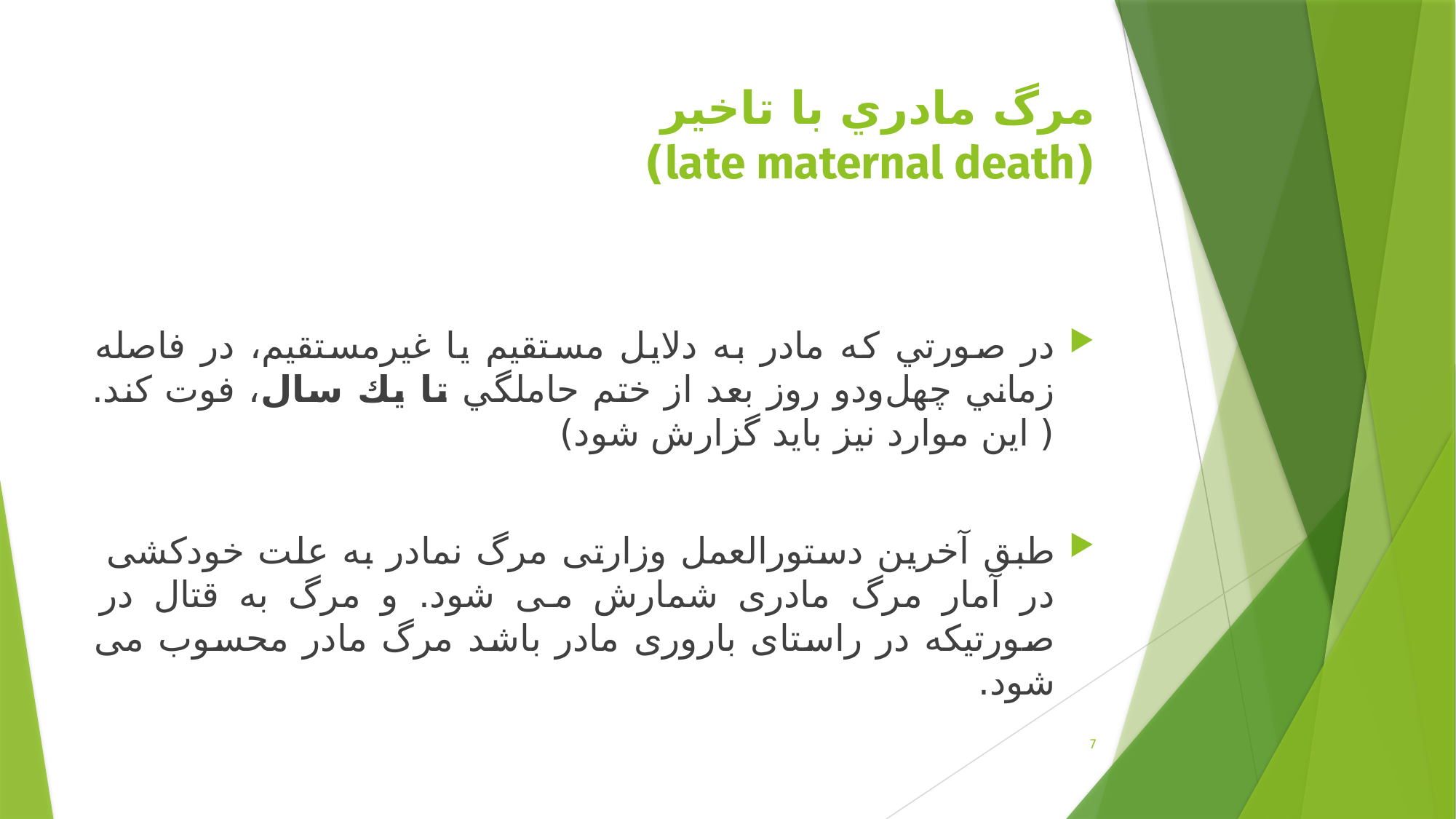

# مرگ مادري با تاخير (late maternal death)

در صورتي كه مادر به دلايل مستقيم يا غيرمستقيم، در فاصله زماني چهل‌ودو روز بعد از ختم حاملگي تا يك سال، فوت كند.( این موارد نیز باید گزارش شود)

طبق آخرین دستورالعمل وزارتی مرگ نمادر به علت خودکشی  در آمار مرگ مادری شمارش می شود. و مرگ به قتال در صورتیکه در راستای باروری مادر باشد مرگ مادر محسوب می شود.
7